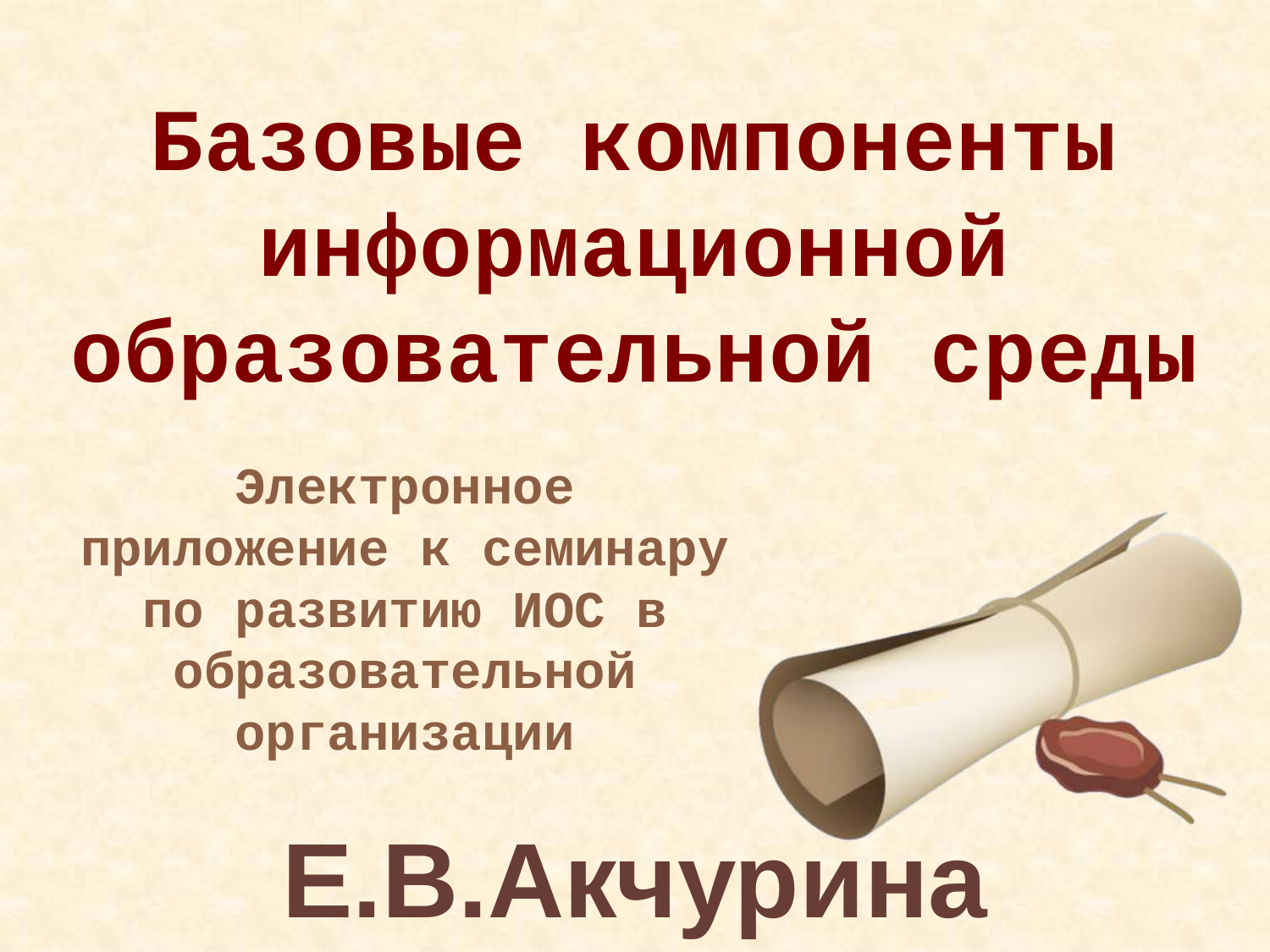

# Базовые компоненты информационной образовательной среды
Электронное приложение к семинару по развитию ИОС в образовательной организации
Е.В.Акчурина